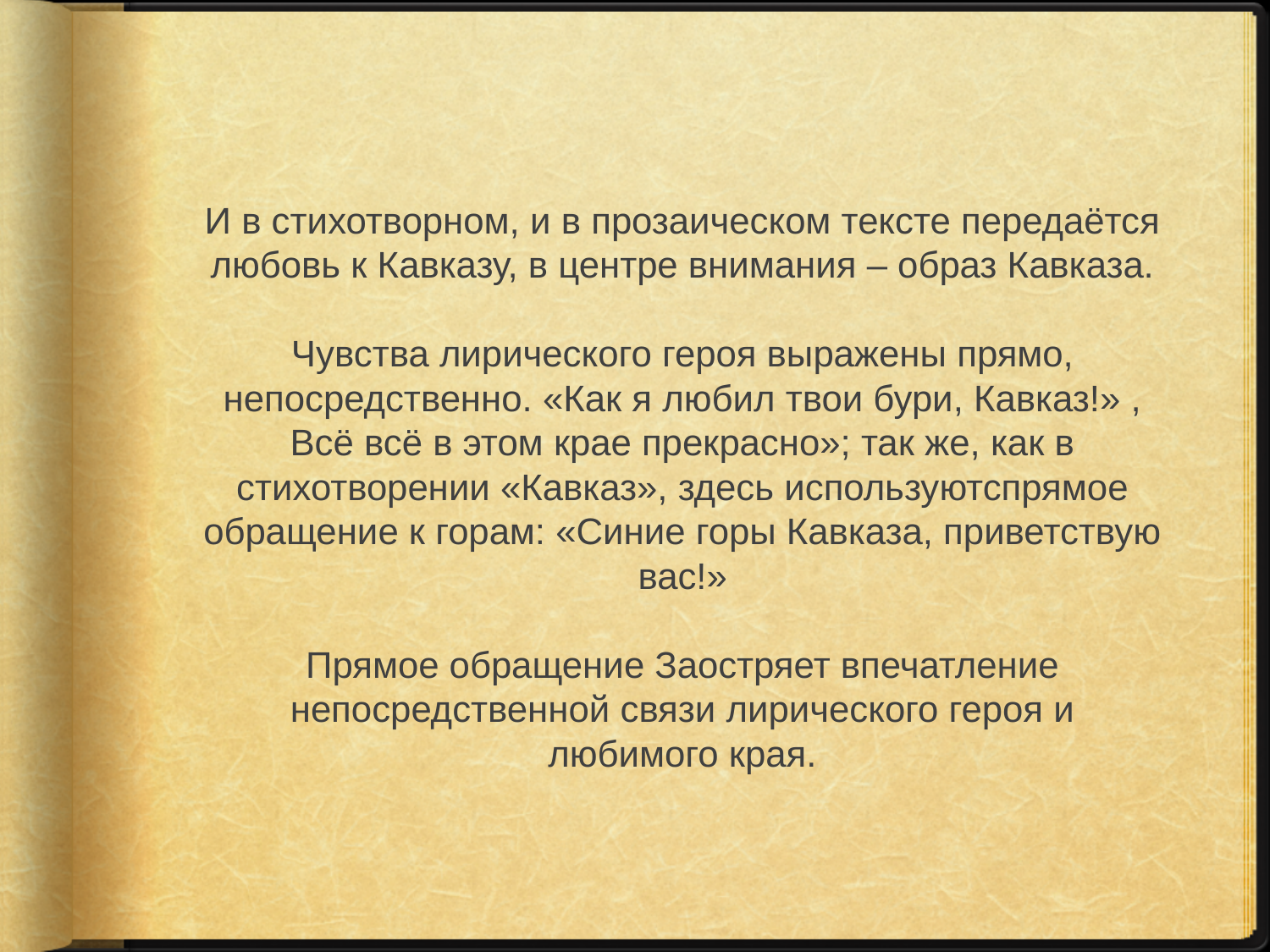

И в стихотворном, и в прозаическом тексте передаётся любовь к Кавказу, в центре внимания – образ Кавказа.

Чувства лирического героя выражены прямо, непосредственно. «Как я любил твои бури, Кавказ!» , Всё всё в этом крае прекрасно»; так же, как в стихотворении «Кавказ», здесь используютспрямое обращение к горам: «Синие горы Кавказа, приветствую вас!»

Прямое обращение Заостряет впечатление непосредственной связи лирического героя и любимого края.